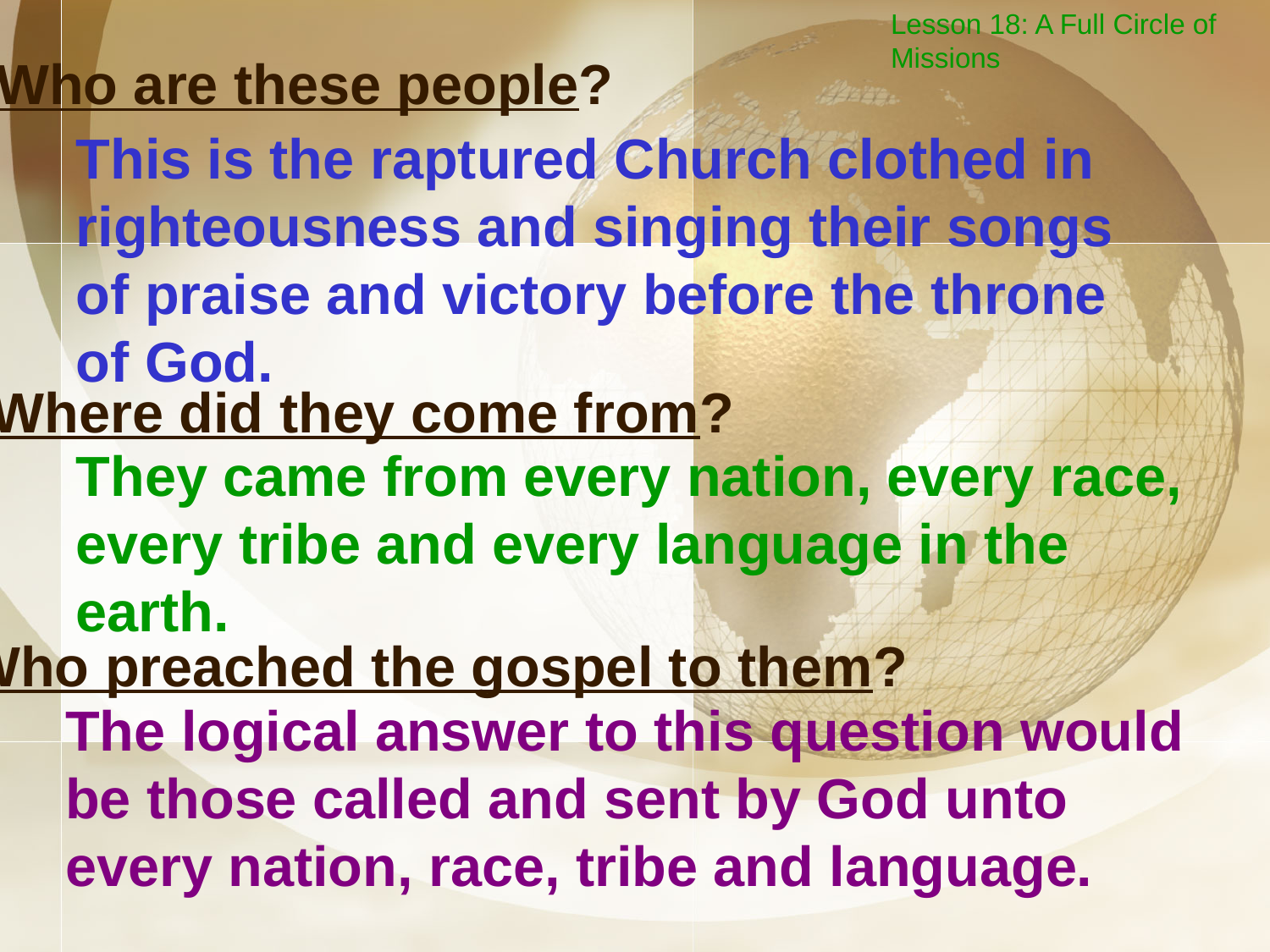

Lesson 18: A Full Circle of Missions
1. Who are these people?
This is the raptured Church clothed in righteousness and singing their songs of praise and victory before the throne of God.
2. Where did they come from?
They came from every nation, every race, every tribe and every language in the earth.
3. Who preached the gospel to them?
The logical answer to this question would be those called and sent by God unto every nation, race, tribe and language.